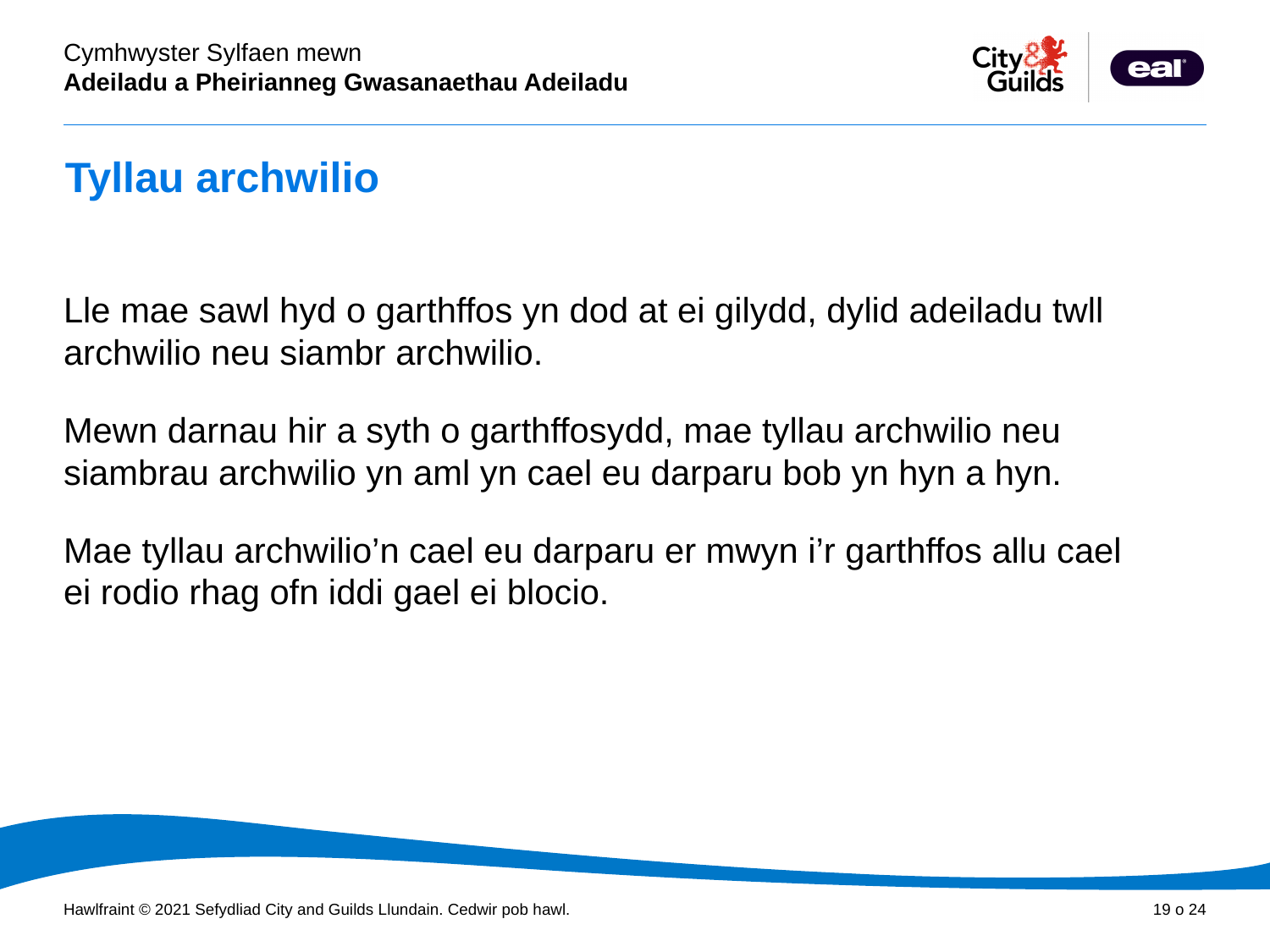

# Tyllau archwilio

Lle mae sawl hyd o garthffos yn dod at ei gilydd, dylid adeiladu twll archwilio neu siambr archwilio.
Mewn darnau hir a syth o garthffosydd, mae tyllau archwilio neu siambrau archwilio yn aml yn cael eu darparu bob yn hyn a hyn.
Mae tyllau archwilio’n cael eu darparu er mwyn i’r garthffos allu cael ei rodio rhag ofn iddi gael ei blocio.